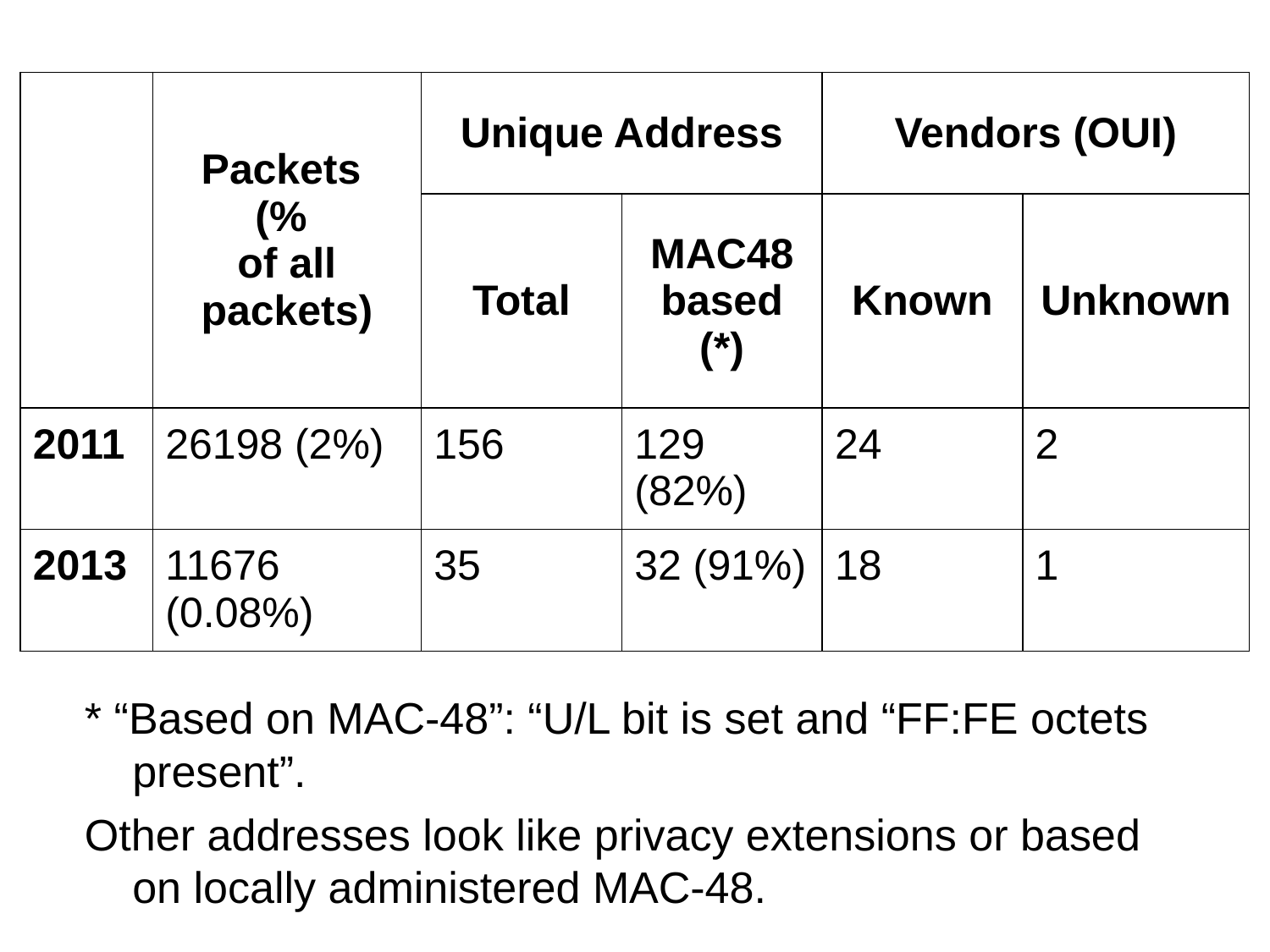

|  | Packets (% of all packets) | Unique Address |  | Vendors (OUI) |  |
| --- | --- | --- | --- | --- | --- |
|  |  | Total | MAC48 based (\*) | Known | Unknown |
| 2011 | 26198 (2%) | 156 | 129 (82%) | 24 | 2 |
| 2013 | 11676 (0.08%) | 35 | 32 (91%) | 18 | 1 |

* “Based on MAC-48”: “U/L bit is set and “FF:FE octets present”.
Other addresses look like privacy extensions or based on locally administered MAC-48.